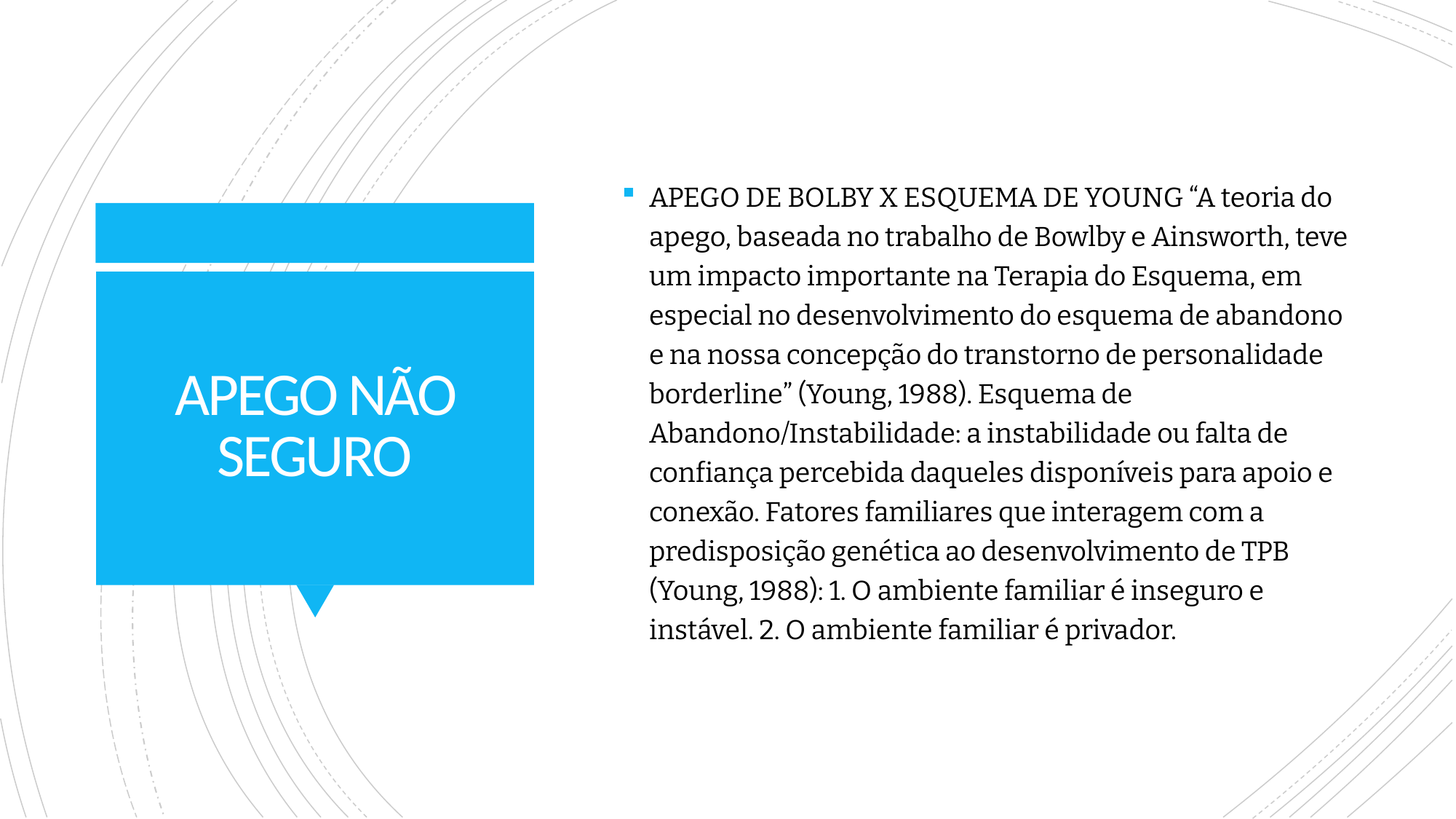

APEGO DE BOLBY X ESQUEMA DE YOUNG “A teoria do apego, baseada no trabalho de Bowlby e Ainsworth, teve um impacto importante na Terapia do Esquema, em especial no desenvolvimento do esquema de abandono e na nossa concepção do transtorno de personalidade borderline” (Young, 1988). Esquema de Abandono/Instabilidade: a instabilidade ou falta de confiança percebida daqueles disponíveis para apoio e conexão. Fatores familiares que interagem com a predisposição genética ao desenvolvimento de TPB (Young, 1988): 1. O ambiente familiar é inseguro e instável. 2. O ambiente familiar é privador.
# APEGO NÃO SEGURO